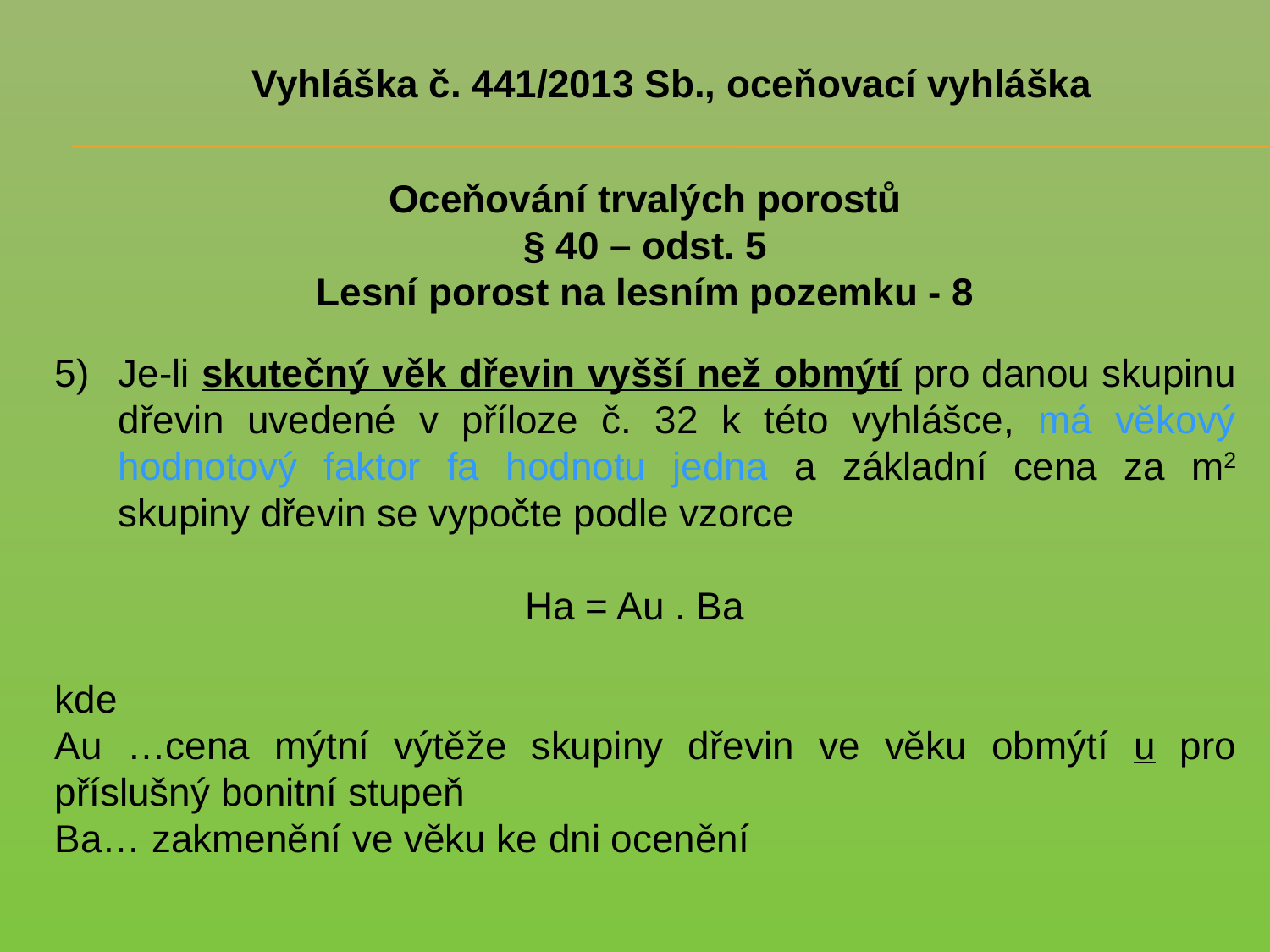

# Vyhláška č. 441/2013 Sb., oceňovací vyhláška
Oceňování trvalých porostů
§ 40 – odst. 5
Lesní porost na lesním pozemku - 8
Je-li skutečný věk dřevin vyšší než obmýtí pro danou skupinu dřevin uvedené v příloze č. 32 k této vyhlášce, má věkový hodnotový faktor fa hodnotu jedna a základní cena za m2 skupiny dřevin se vypočte podle vzorce

Ha = Au . Ba

kde
Au …cena mýtní výtěže skupiny dřevin ve věku obmýtí u pro příslušný bonitní stupeň
Ba… zakmenění ve věku ke dni ocenění